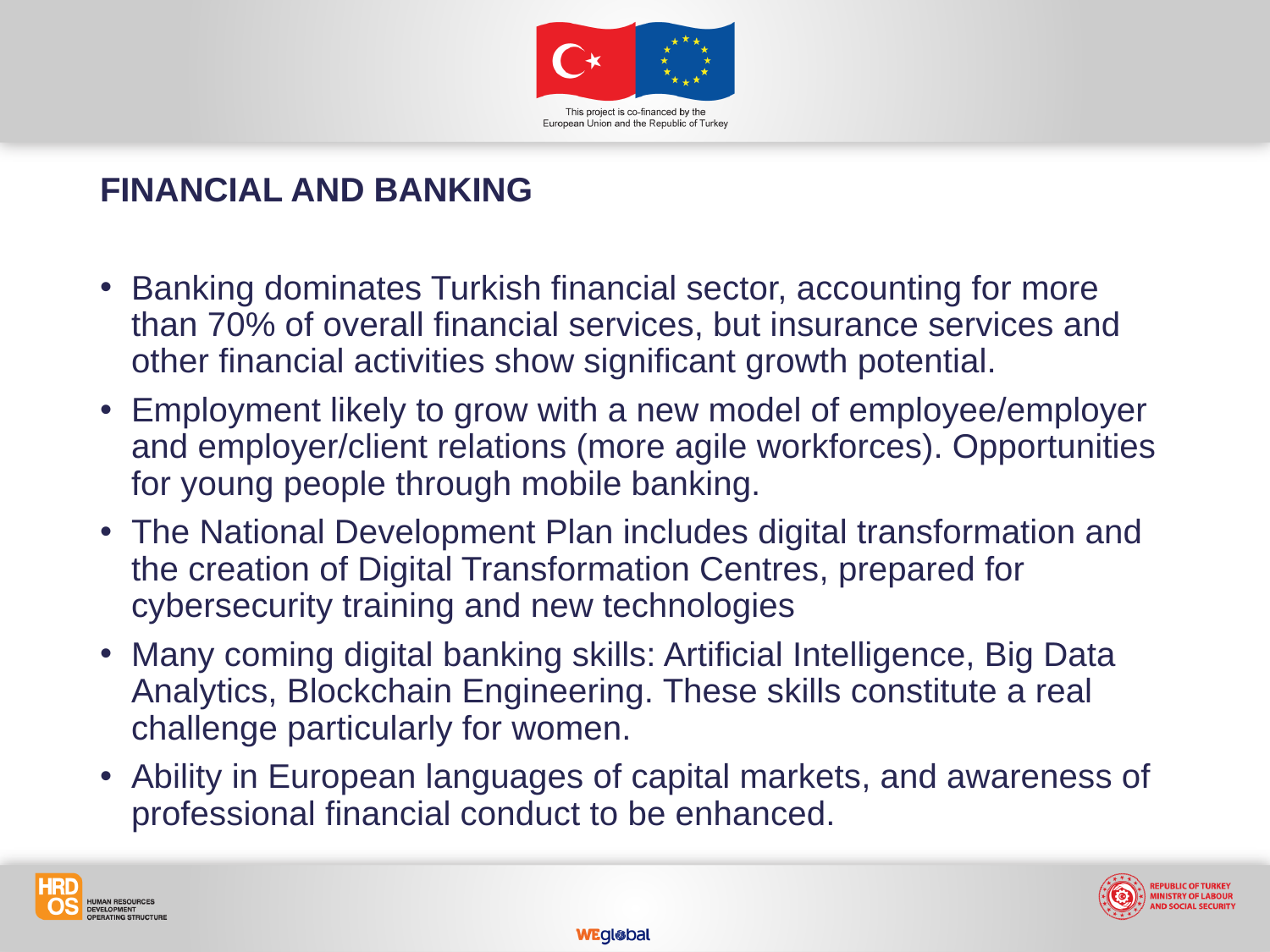

FINANCIAL AND BANKING

Banking dominates Turkish financial sector, accounting for more than 70% of overall financial services, but insurance services and other financial activities show significant growth potential.
Employment likely to grow with a new model of employee/employer and employer/client relations (more agile workforces). Opportunities for young people through mobile banking.
The National Development Plan includes digital transformation and the creation of Digital Transformation Centres, prepared for cybersecurity training and new technologies
Many coming digital banking skills: Artificial Intelligence, Big Data Analytics, Blockchain Engineering. These skills constitute a real challenge particularly for women.
Ability in European languages of capital markets, and awareness of professional financial conduct to be enhanced.